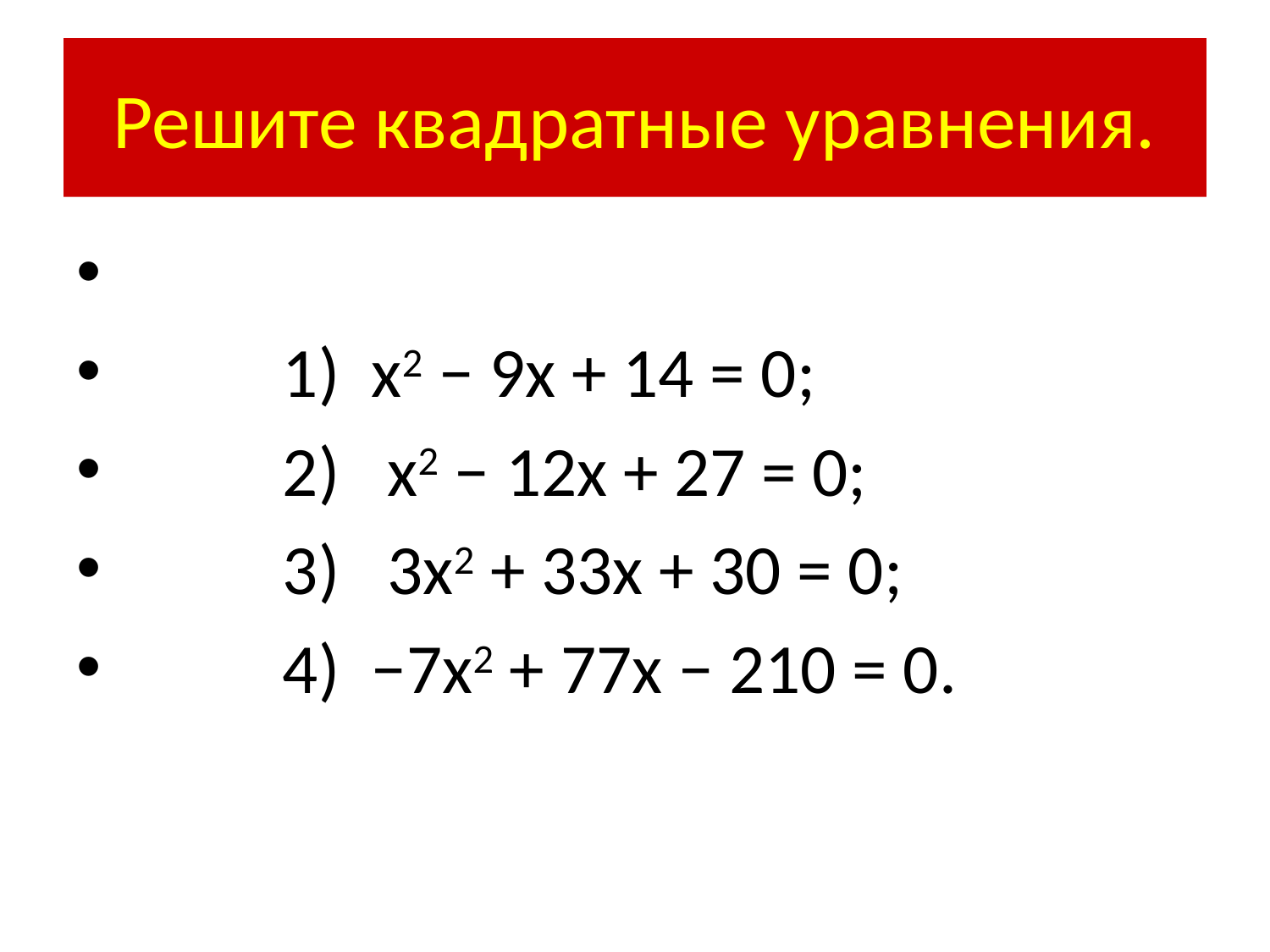

# Решите квадратные уравнения.

          1)  x2 − 9x + 14 = 0;
          2)   x2 − 12x + 27 = 0;
          3)   3x2 + 33x + 30 = 0;
          4)  −7x2 + 77x − 210 = 0.